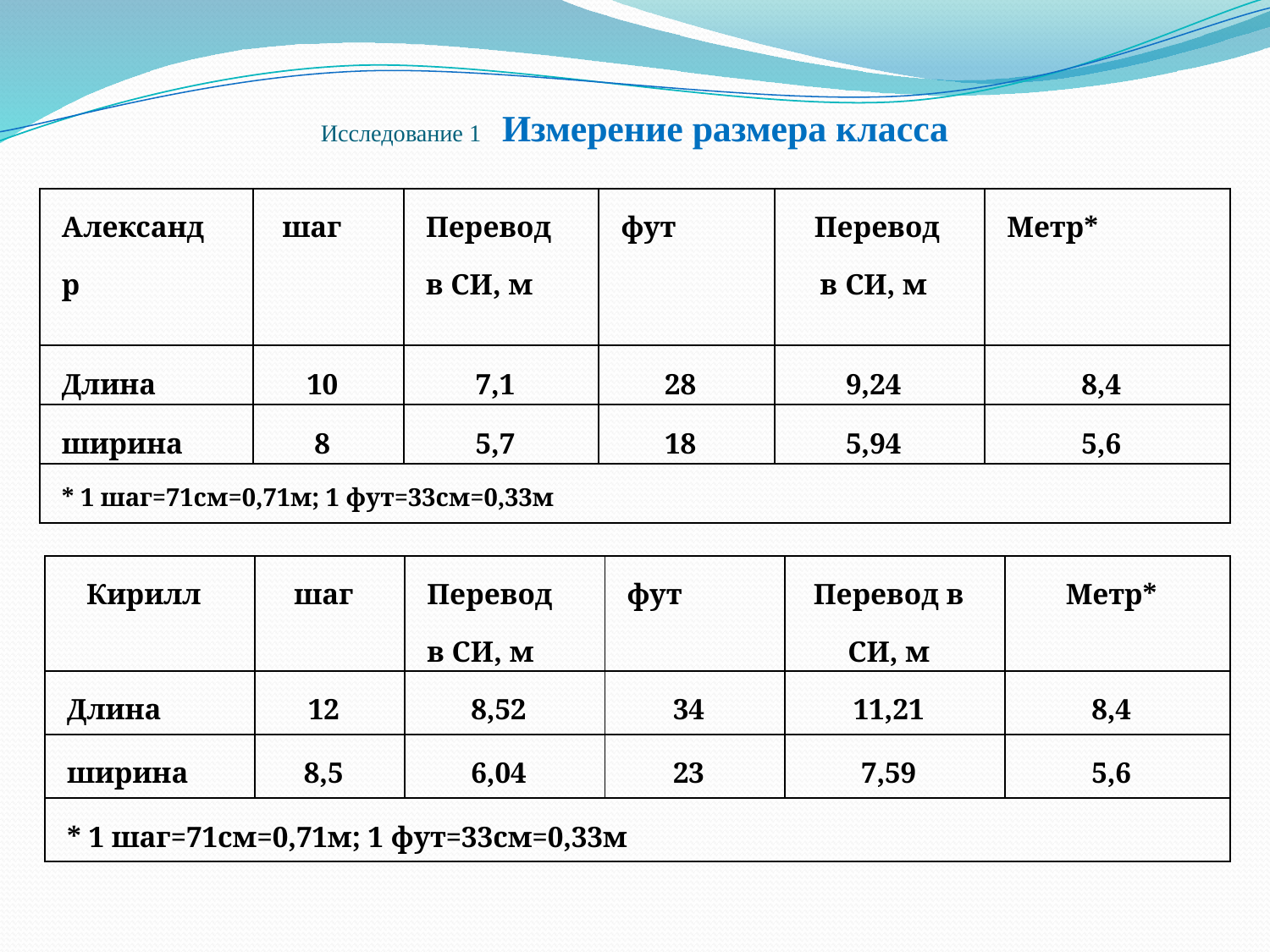

# Исследование 1   Измерение размера класса
| Александр | шаг | Перевод в СИ, м | фут | Перевод в СИ, м | Метр\* |
| --- | --- | --- | --- | --- | --- |
| Длина | 10 | 7,1 | 28 | 9,24 | 8,4 |
| ширина | 8 | 5,7 | 18 | 5,94 | 5,6 |
| \* 1 шаг=71см=0,71м; 1 фут=33см=0,33м |  |  |  |  |  |
| Кирилл | шаг | Перевод в СИ, м | фут | Перевод в СИ, м | Метр\* |
| --- | --- | --- | --- | --- | --- |
| Длина | 12 | 8,52 | 34 | 11,21 | 8,4 |
| ширина | 8,5 | 6,04 | 23 | 7,59 | 5,6 |
| \* 1 шаг=71см=0,71м; 1 фут=33см=0,33м |  |  |  |  |  |